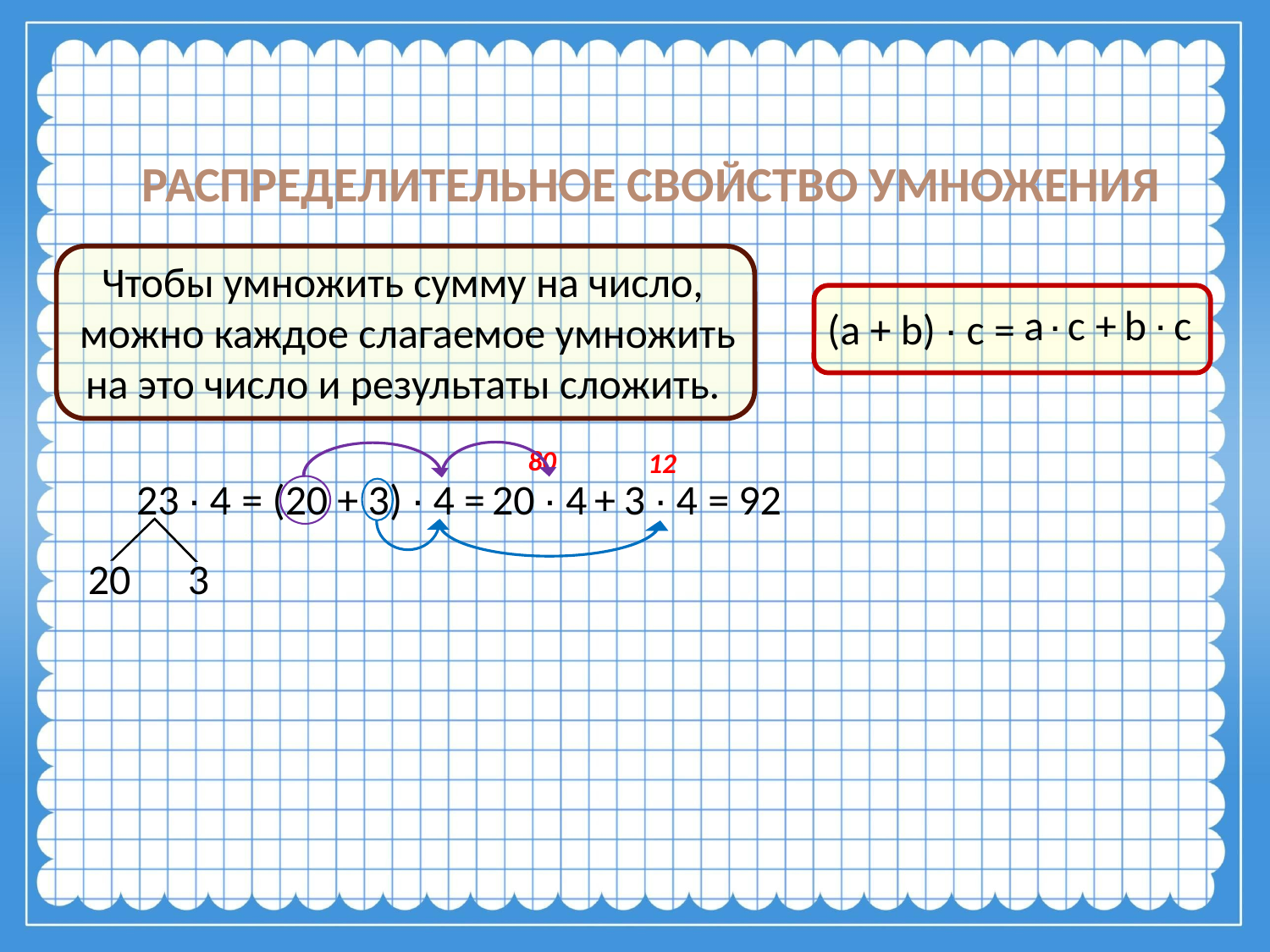

РАСПРЕДЕЛИТЕЛЬНОЕ СВОЙСТВО УМНОЖЕНИЯ
Чтобы умножить сумму на число,
 можно каждое слагаемое умножить
на это число и результаты сложить.

(a + b) ∙ с =
∙
+
a
∙
с
b
c
80
12

23
∙ 4
= (20 + 3) ∙ 4 =
20 ∙ 4
+
3 ∙ 4
= 92

20      3